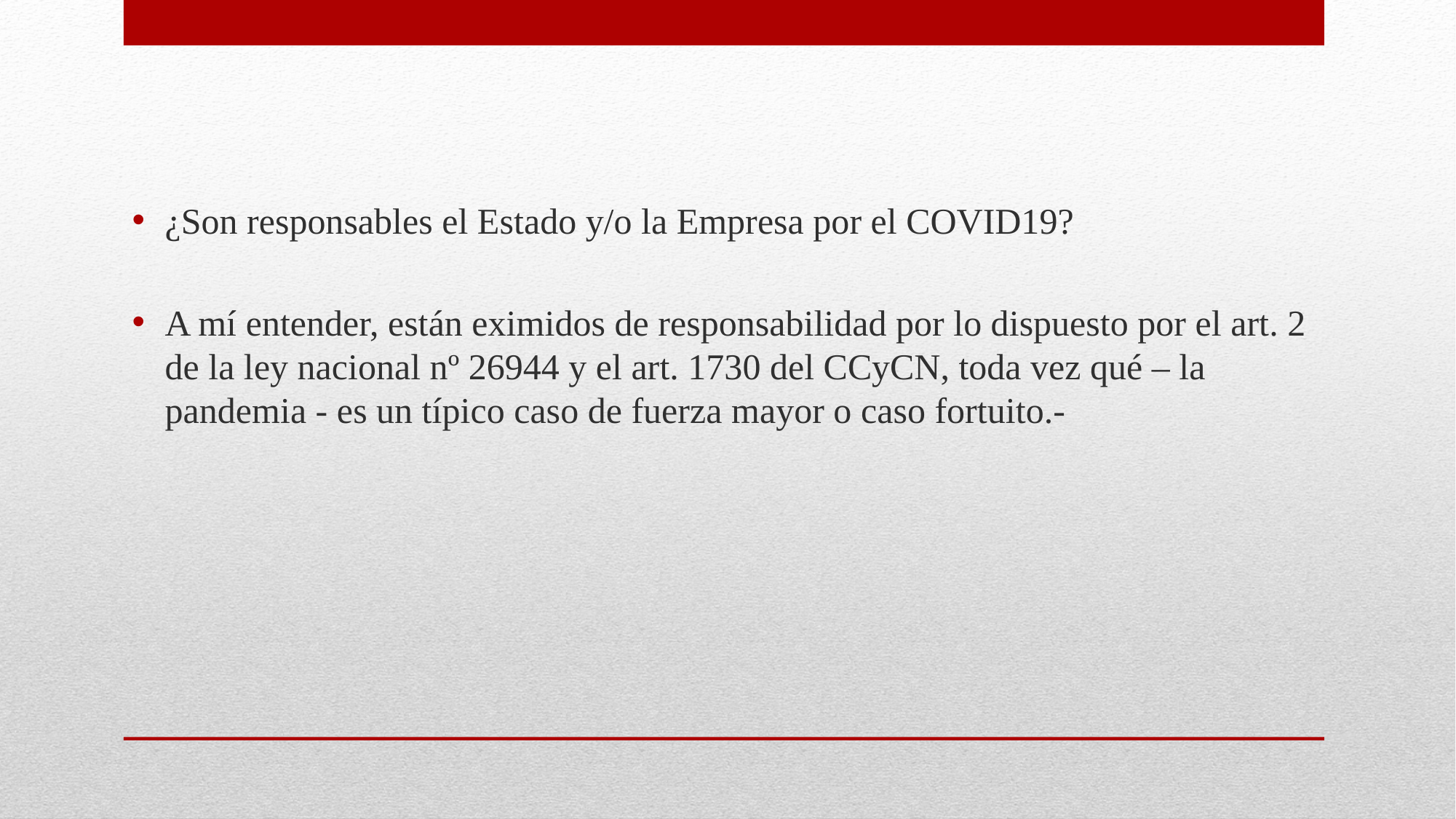

¿Son responsables el Estado y/o la Empresa por el COVID19?

A mí entender, están eximidos de responsabilidad por lo dispuesto por el art. 2 de la ley nacional nº 26944 y el art. 1730 del CCyCN, toda vez qué – la pandemia - es un típico caso de fuerza mayor o caso fortuito.-
#